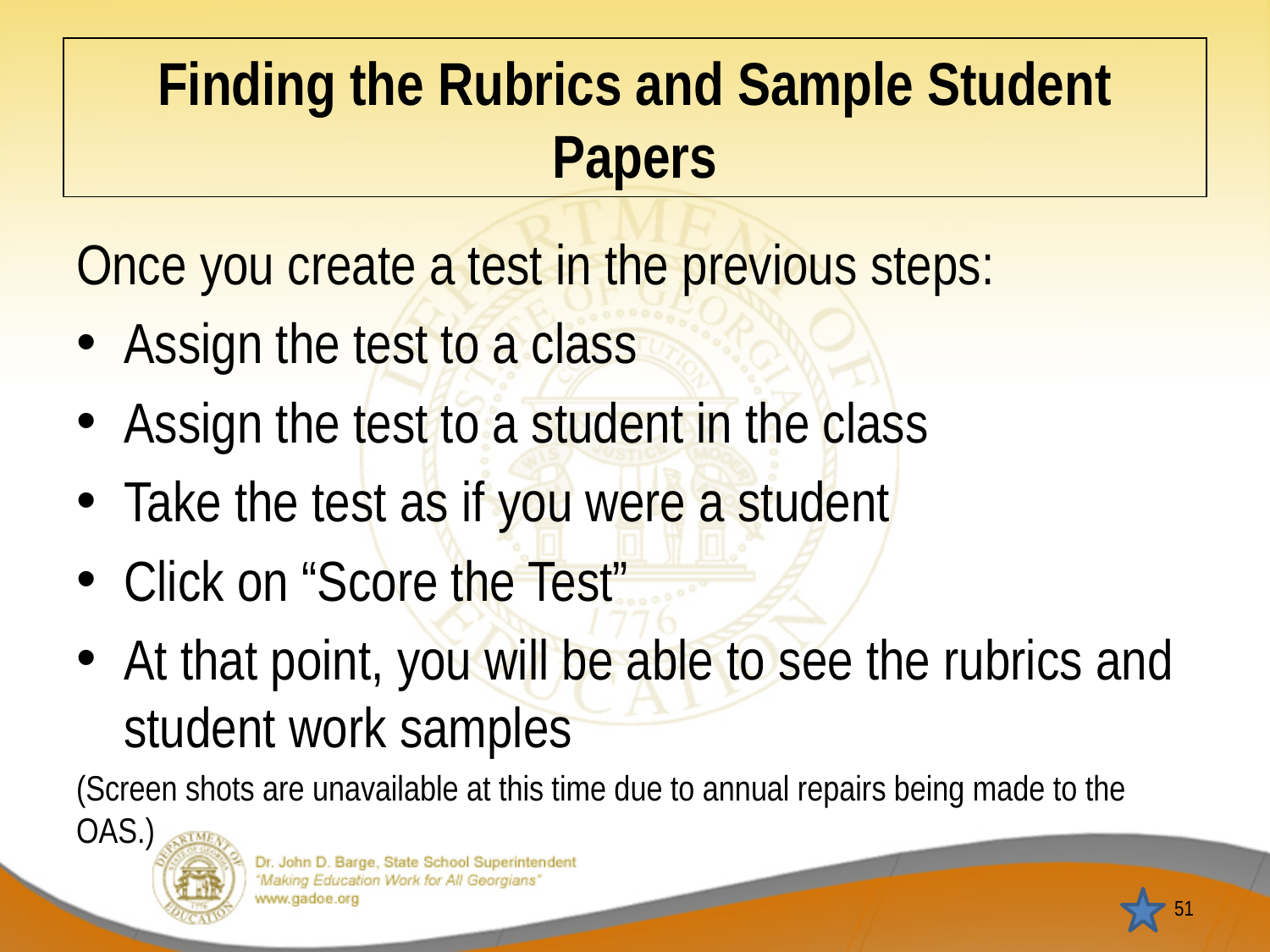

# Finding the Rubrics and Sample Student Papers
Once you create a test in the previous steps:
Assign the test to a class
Assign the test to a student in the class
Take the test as if you were a student
Click on “Score the Test”
At that point, you will be able to see the rubrics and student work samples
(Screen shots are unavailable at this time due to annual repairs being made to the OAS.)
51